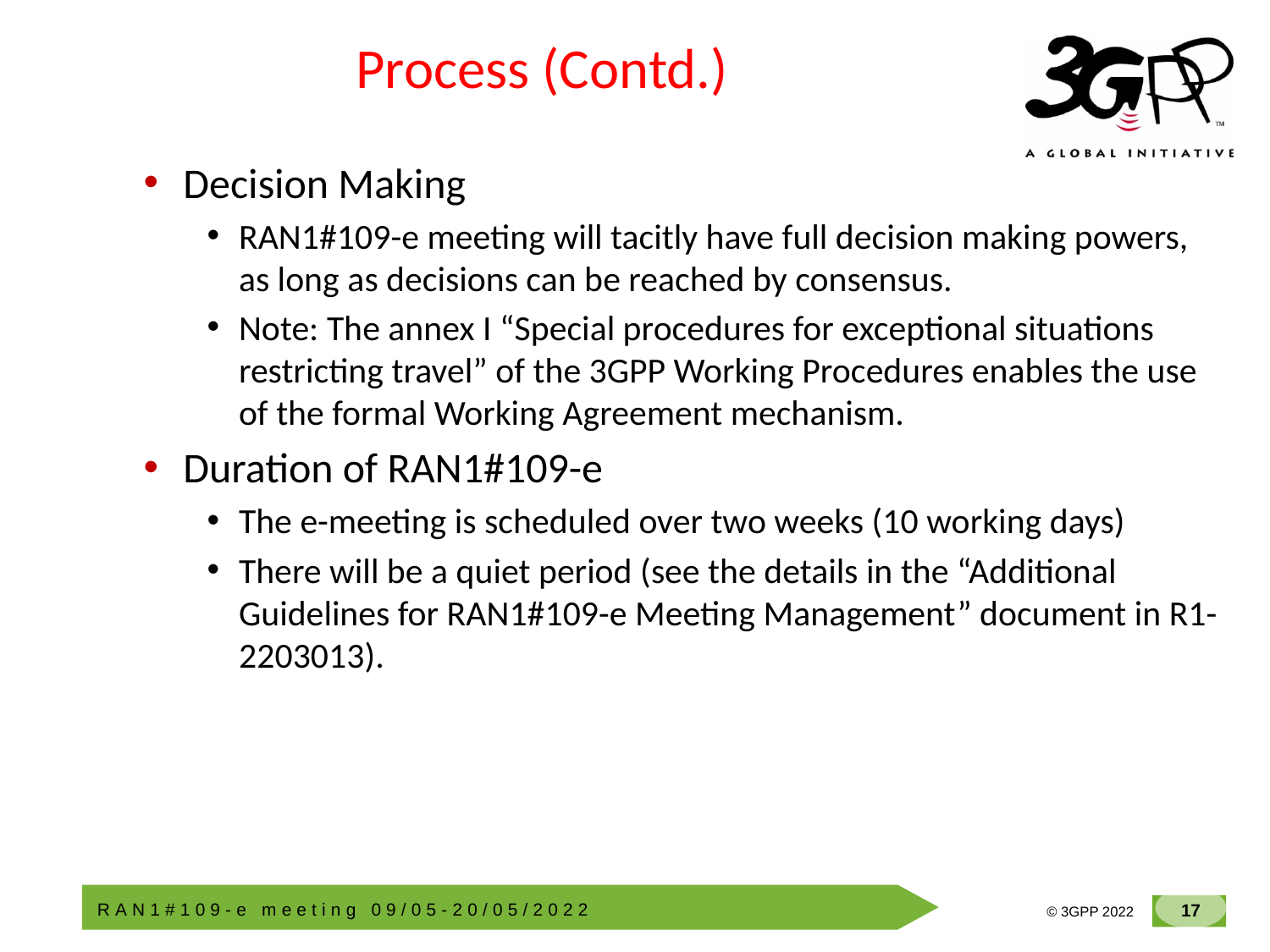

# Process (Contd.)
Decision Making
RAN1#109-e meeting will tacitly have full decision making powers, as long as decisions can be reached by consensus.
Note: The annex I “Special procedures for exceptional situations restricting travel” of the 3GPP Working Procedures enables the use of the formal Working Agreement mechanism.
Duration of RAN1#109-e
The e-meeting is scheduled over two weeks (10 working days)
There will be a quiet period (see the details in the “Additional Guidelines for RAN1#109-e Meeting Management” document in R1-2203013).